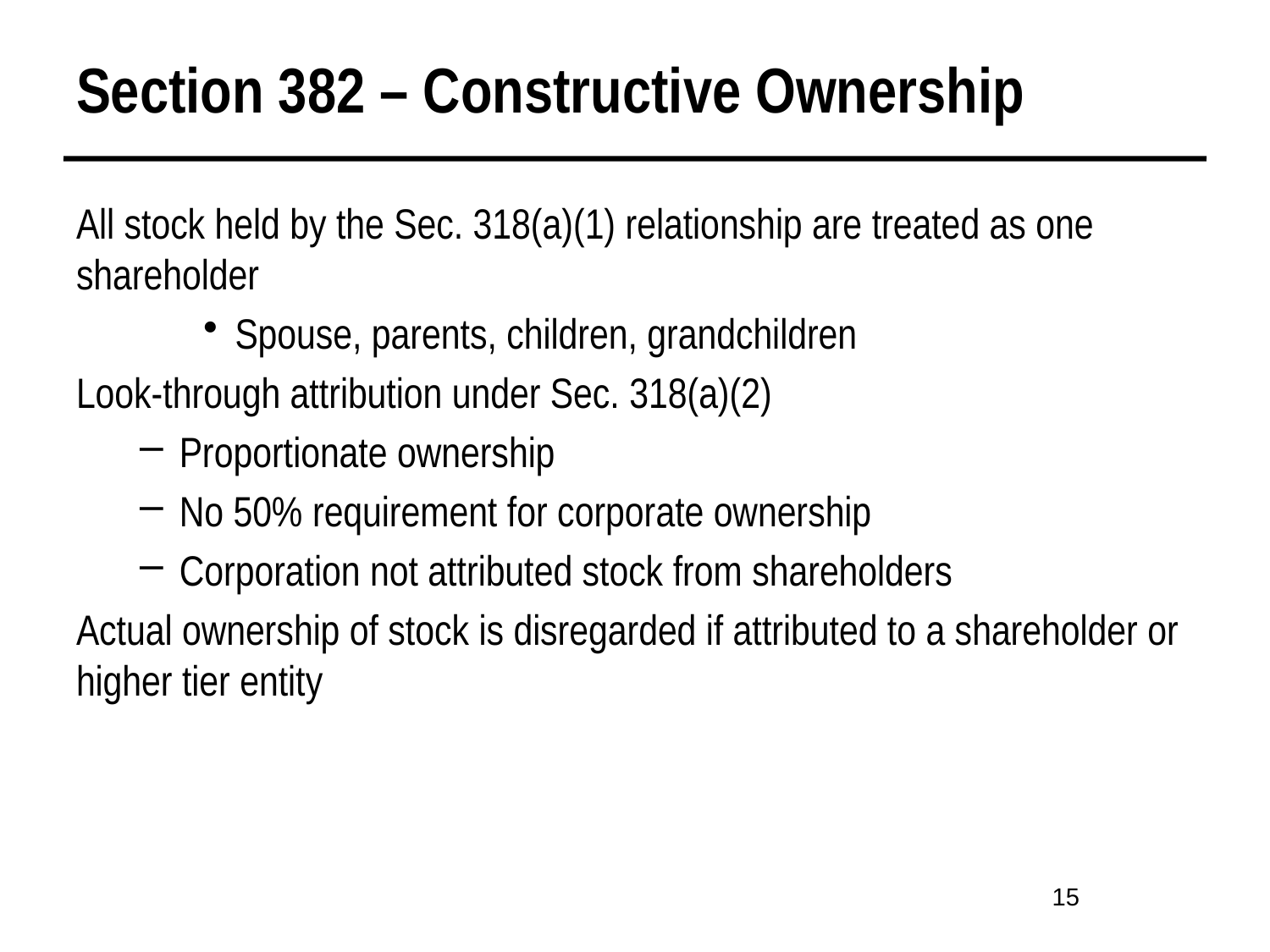

# Section 382 – Constructive Ownership
All stock held by the Sec. 318(a)(1) relationship are treated as one shareholder
Spouse, parents, children, grandchildren
Look-through attribution under Sec. 318(a)(2)
Proportionate ownership
No 50% requirement for corporate ownership
Corporation not attributed stock from shareholders
Actual ownership of stock is disregarded if attributed to a shareholder or higher tier entity

15